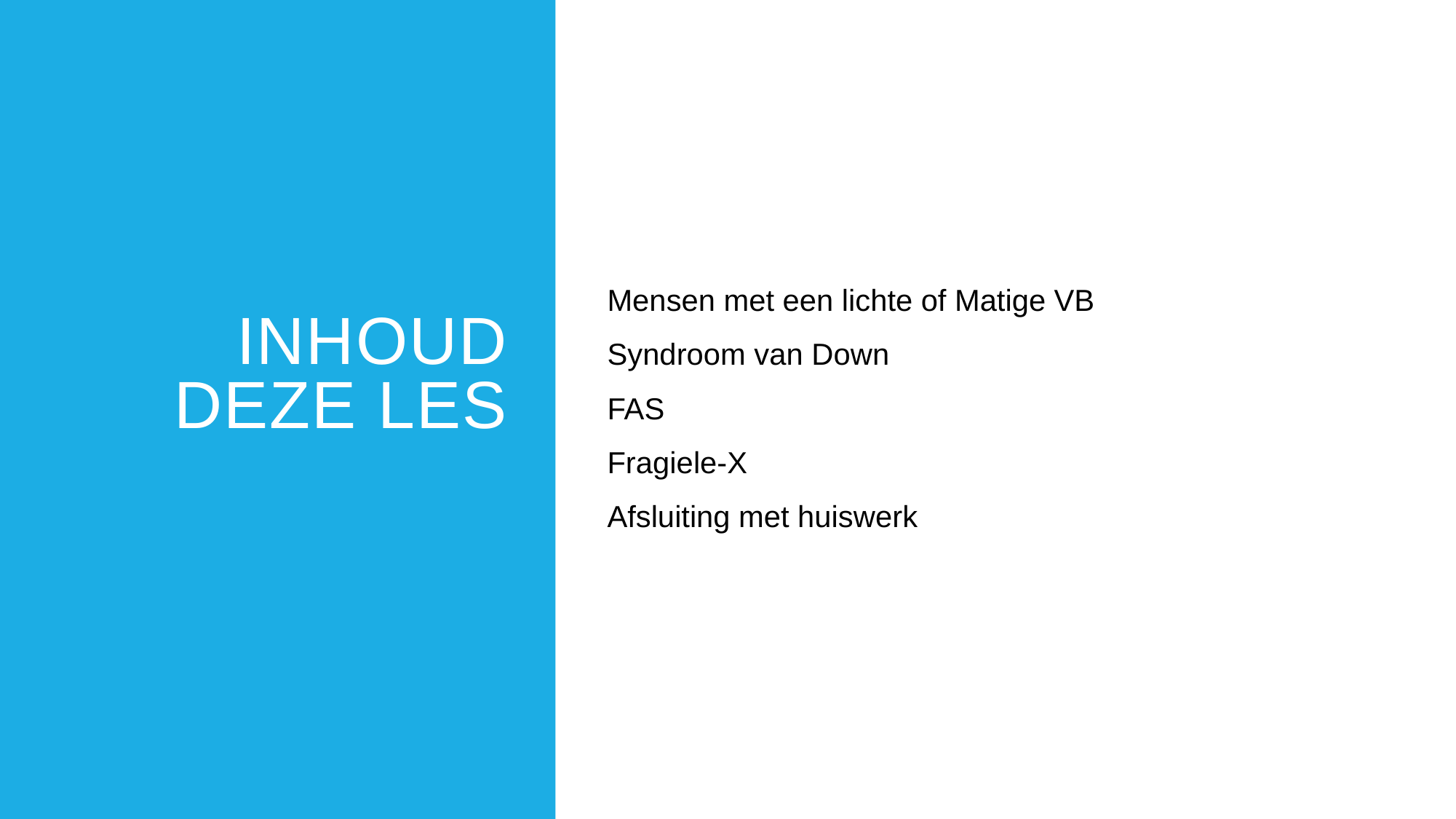

# Inhoud deze les
Mensen met een lichte of Matige VB
Syndroom van Down
FAS
Fragiele-X
Afsluiting met huiswerk